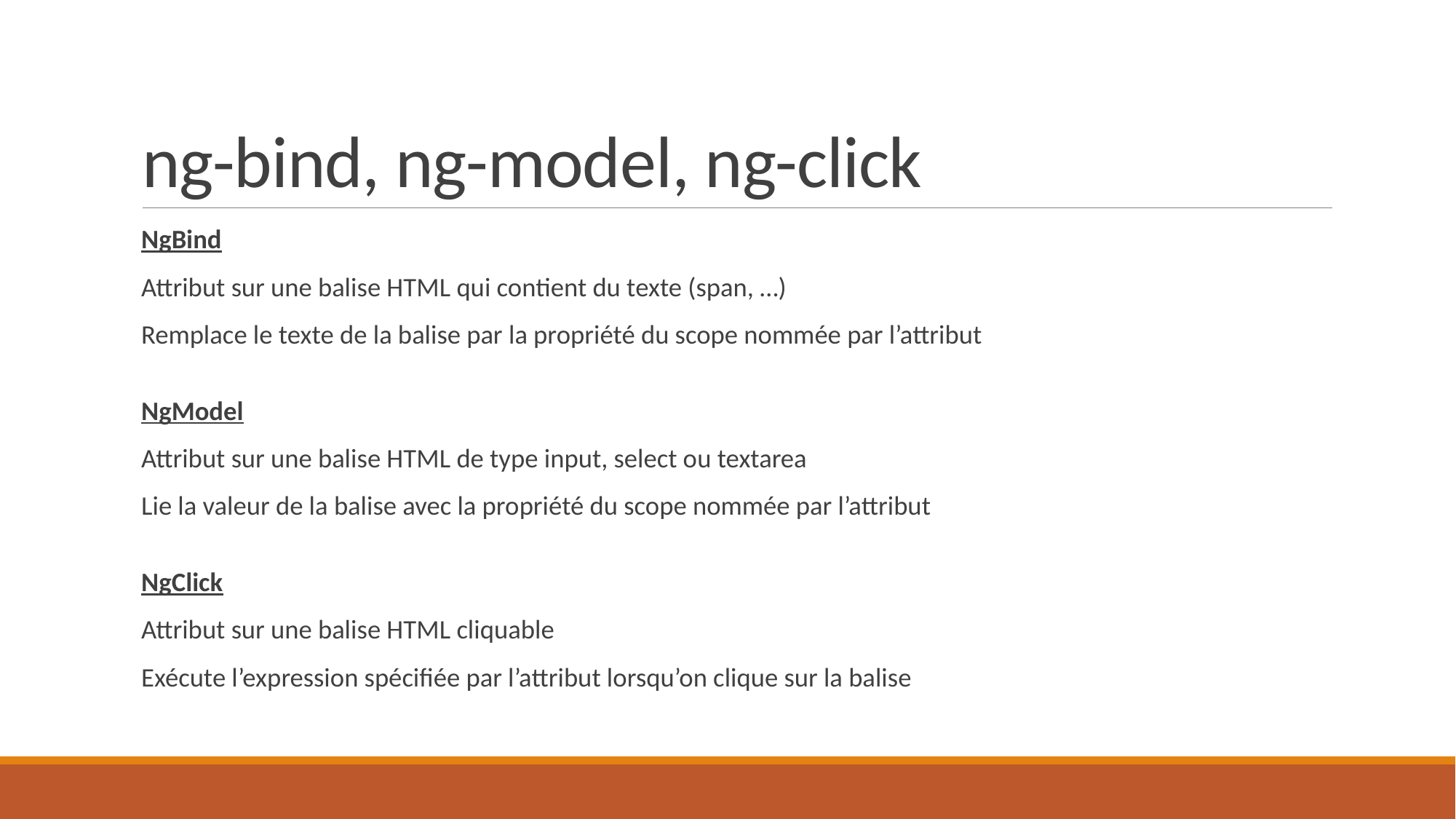

# ng-bind, ng-model, ng-click
NgBind
Attribut sur une balise HTML qui contient du texte (span, …)
Remplace le texte de la balise par la propriété du scope nommée par l’attribut
NgModel
Attribut sur une balise HTML de type input, select ou textarea
Lie la valeur de la balise avec la propriété du scope nommée par l’attribut
NgClick
Attribut sur une balise HTML cliquable
Exécute l’expression spécifiée par l’attribut lorsqu’on clique sur la balise